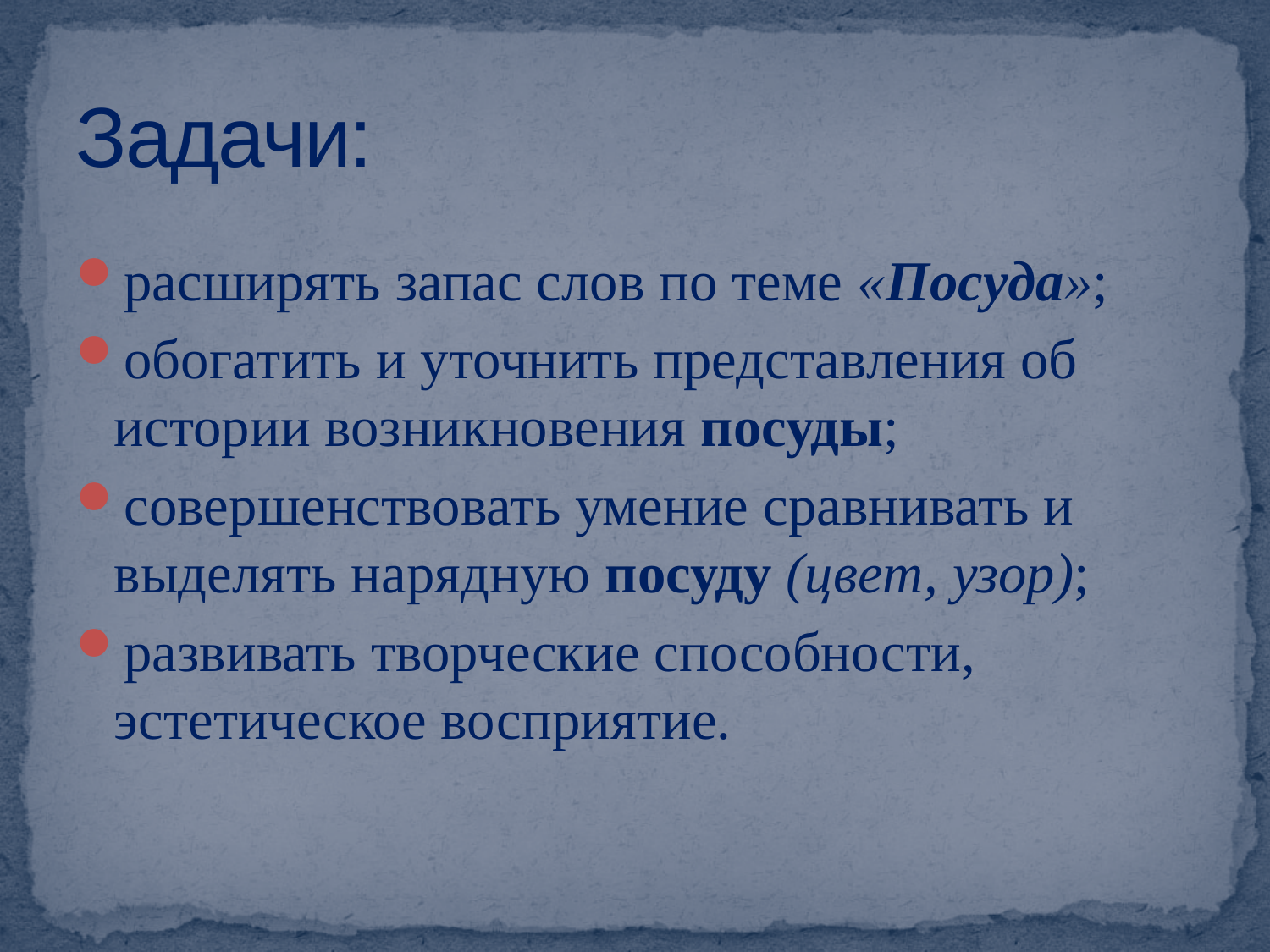

# Задачи:
расширять запас слов по теме «Посуда»;
обогатить и уточнить представления об истории возникновения посуды;
совершенствовать умение сравнивать и выделять нарядную посуду (цвет, узор);
развивать творческие способности, эстетическое восприятие.